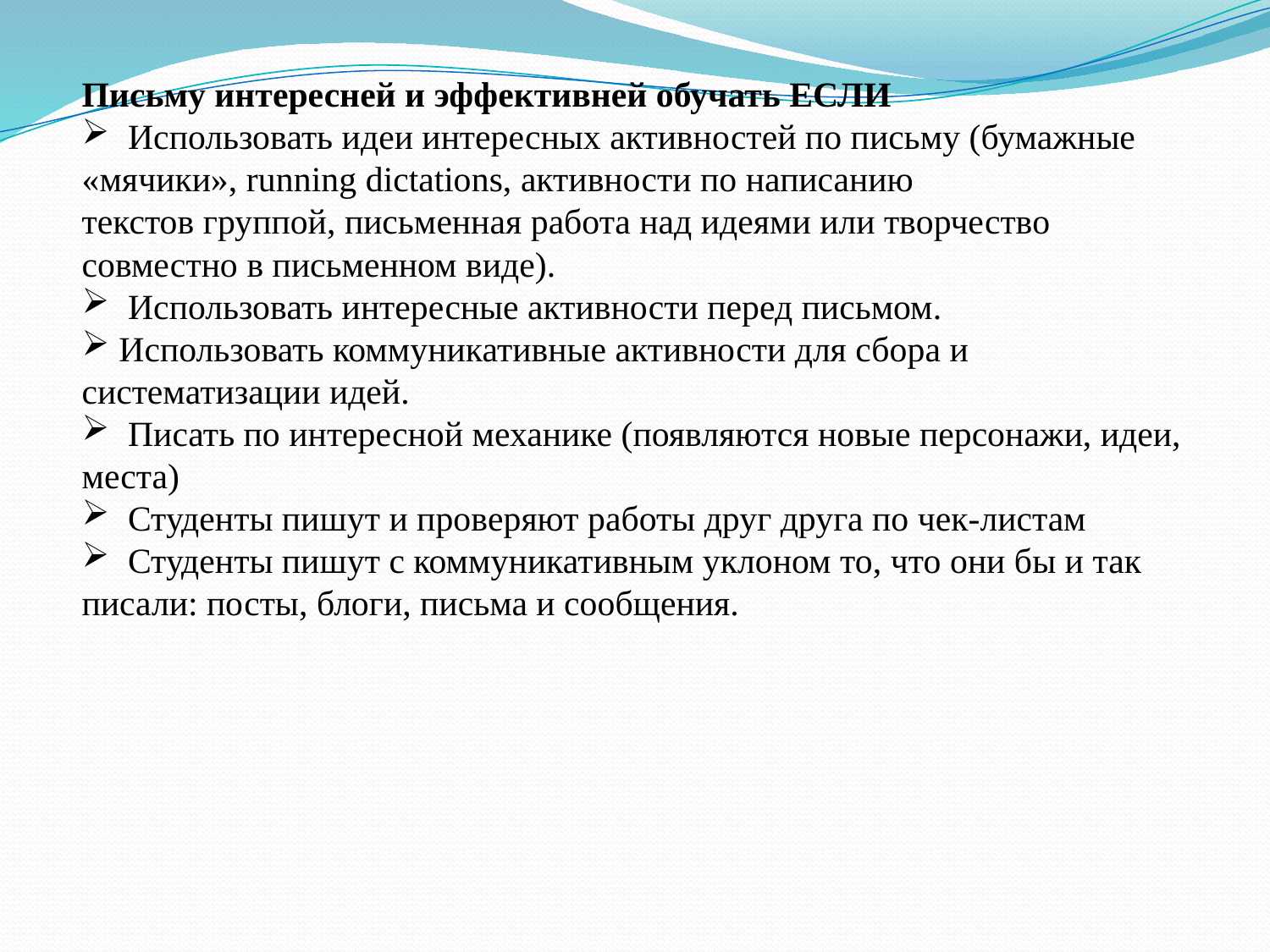

Письму интересней и эффективней обучать ЕСЛИ
  Использовать идеи интересных активностей по письму (бумажные «мячики», running dictations, активности по написанию
текстов группой, письменная работа над идеями или творчество совместно в письменном виде).
  Использовать интересные активности перед письмом.
 Использовать коммуникативные активности для сбора и систематизации идей.
  Писать по интересной механике (появляются новые персонажи, идеи, места)
  Студенты пишут и проверяют работы друг друга по чек-листам
  Студенты пишут с коммуникативным уклоном то, что они бы и так писали: посты, блоги, письма и сообщения.